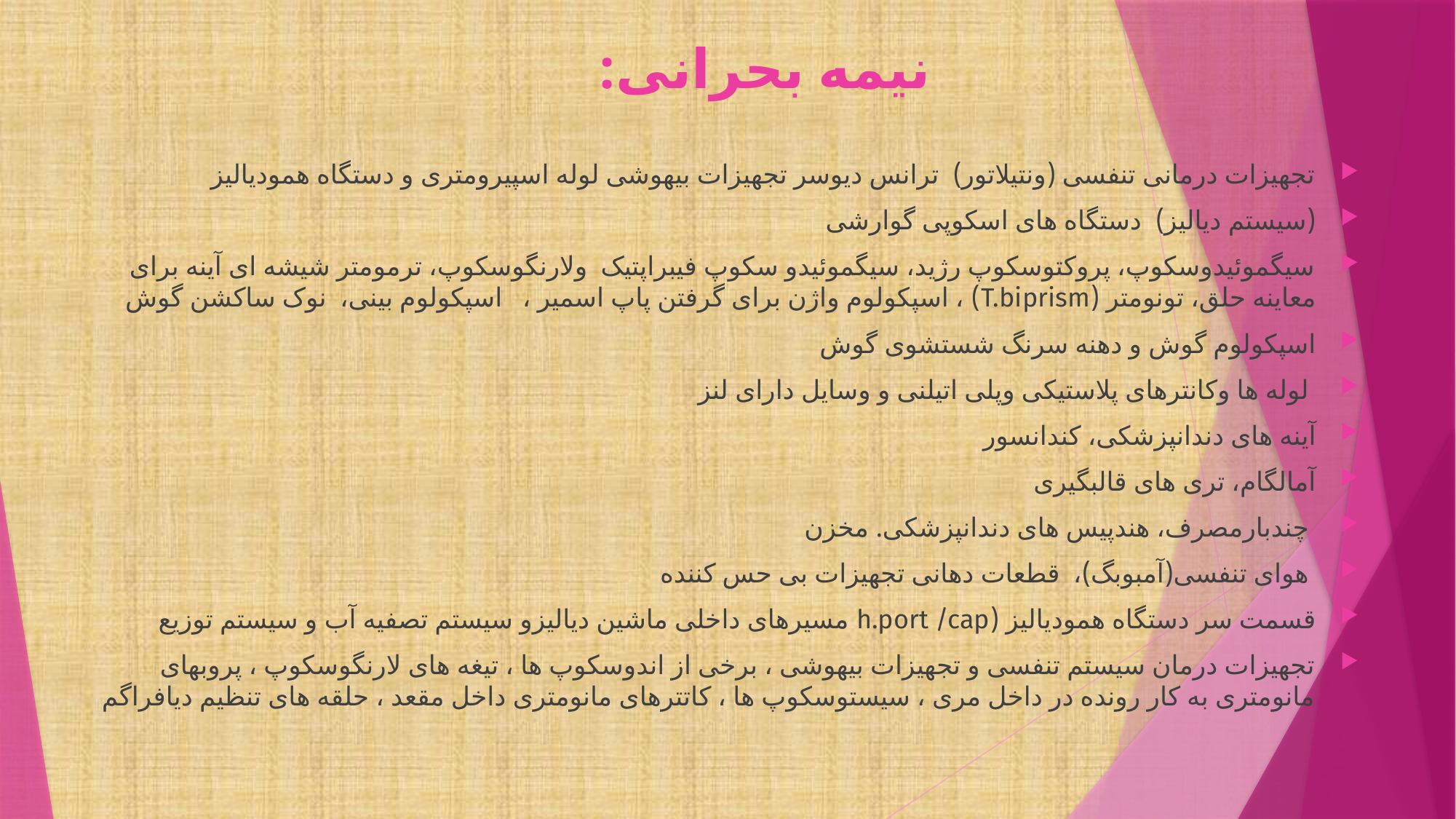

# نیمه بحرانی:
تجهیزات درمانی تنفسی (ونتیلاتور)  ترانس دیوسر تجهیزات بیهوشی لوله اسپیرومتری و دستگاه همودیالیز
(سیستم دیالیز)  دستگاه های اسکوپی گوارشی
سیگموئیدوسکوپ، پروکتوسکوپ رژید، سیگموئیدو سکوپ فیبراپتیک  ولارنگوسکوپ، ترمومتر شیشه ای آینه برای  معاینه حلق، تونومتر (T.biprism) ، اسپکولوم واژن برای گرفتن پاپ اسمیر ،   اسپکولوم بینی،  نوک ساکشن گوش
اسپکولوم گوش و دهنه سرنگ شستشوی گوش
 لوله ها وکانترهای پلاستیکی وپلی اتیلنی و وسایل دارای لنز
آینه های دندانپزشکی، کندانسور
آمالگام، تری های قالبگیری
 چندبارمصرف، هندپیس های دندانپزشکی. مخزن
 هوای تنفسی(آمبوبگ)،  قطعات دهانی تجهیزات بی حس کننده
قسمت سر دستگاه همودیالیز (h.port /cap مسیرهای داخلی ماشین دیالیزو سیستم تصفیه آب و سیستم توزیع
تجهیزات درمان سیستم تنفسی و تجهیزات بیهوشی ، برخی از اندوسکوپ ها ، تیغه های لارنگوسکوپ ، پروبهای مانومتری به کار رونده در داخل مری ، سیستوسکوپ ها ، کاتترهای مانومتری داخل مقعد ، حلقه های تنظیم دیافراگم